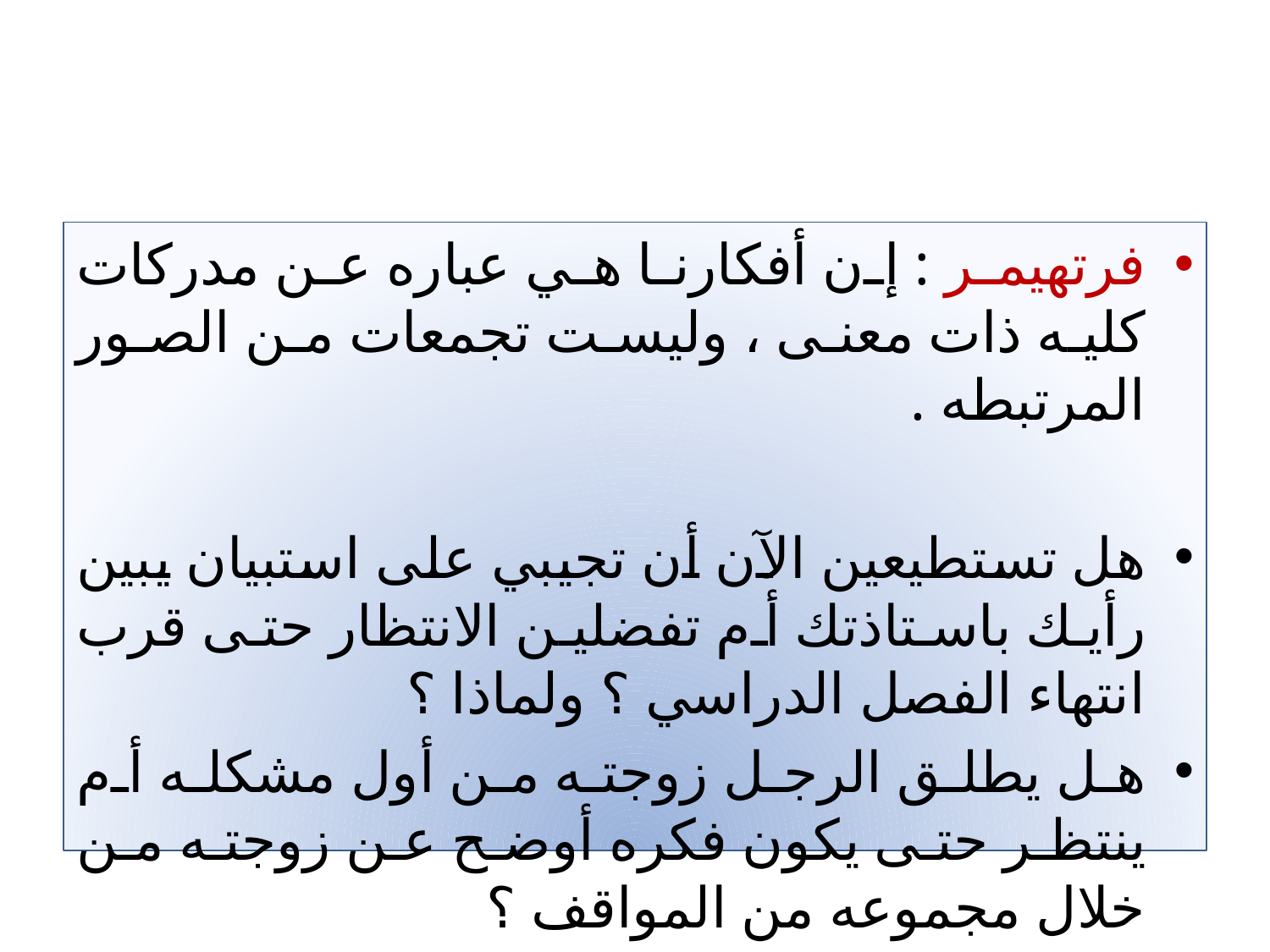

فرتهيمر : إن أفكارنا هي عباره عن مدركات كليه ذات معنى ، وليست تجمعات من الصور المرتبطه .

هل تستطيعين الآن أن تجيبي على استبيان يبين رأيك باستاذتك أم تفضلين الانتظار حتى قرب انتهاء الفصل الدراسي ؟ ولماذا ؟
هل يطلق الرجل زوجته من أول مشكله أم ينتظر حتى يكون فكره أوضح عن زوجته من خلال مجموعه من المواقف ؟